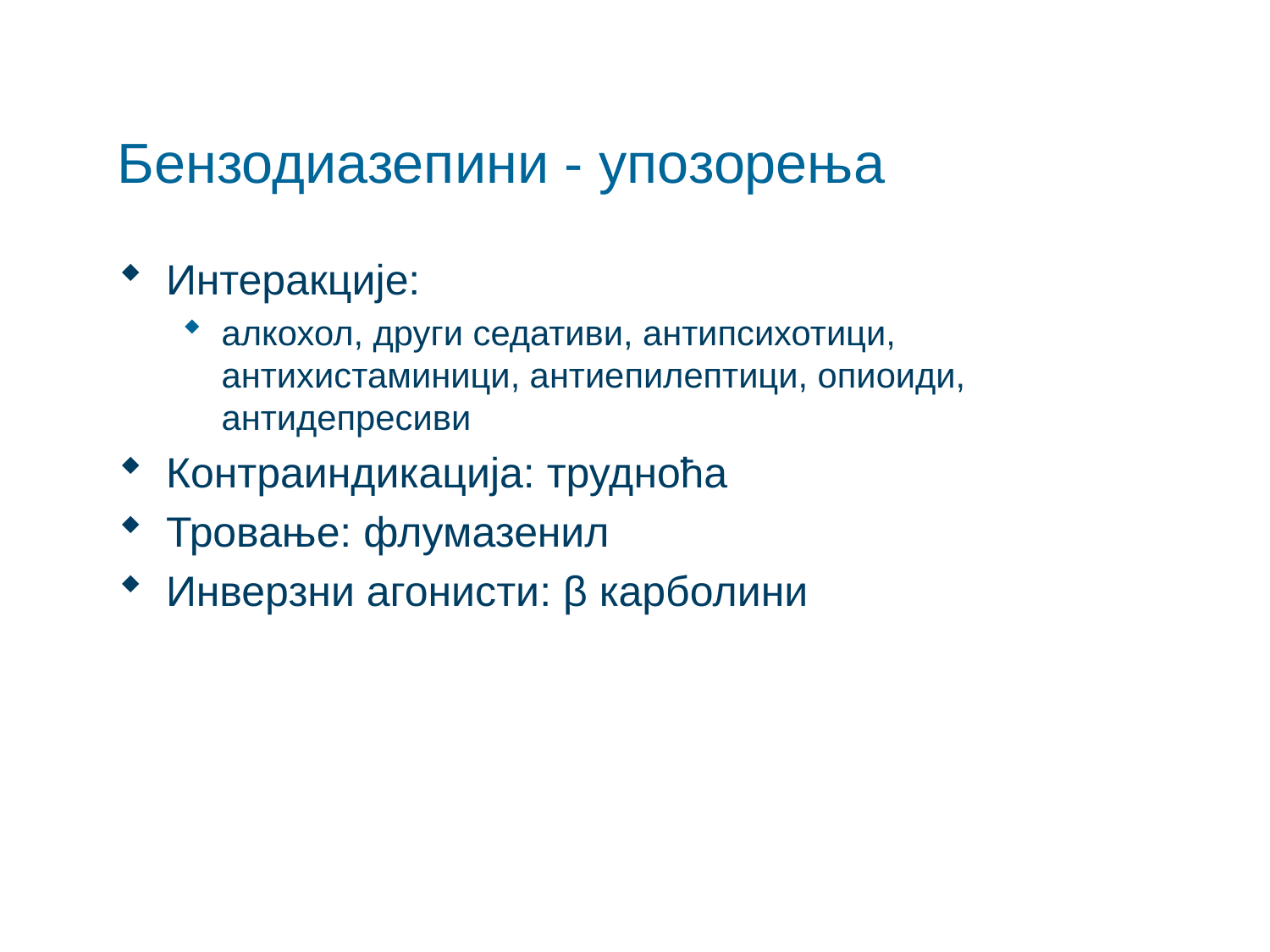

# Бензодиазепини - упозорења
Интеракције:
алкохол, други седативи, антипсихотици, антихистаминици, антиепилептици, опиоиди, антидепресиви
Контраиндикација: трудноћа
Тровање: флумазенил
Инверзни агонисти: β карболини